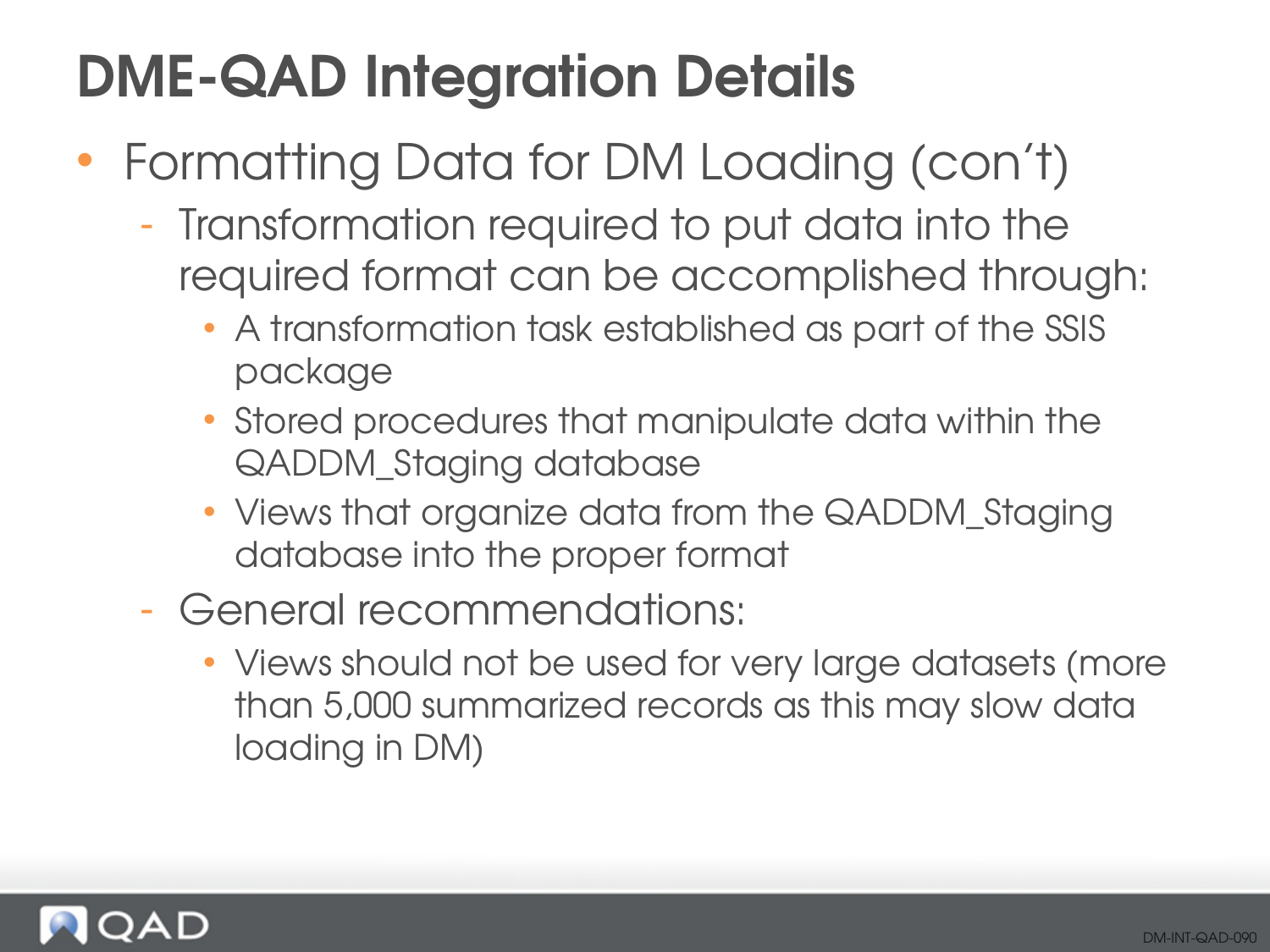

# DME-QAD Integration Details
Formatting Data for DM Loading (con’t)
Transformation required to put data into the required format can be accomplished through:
A transformation task established as part of the SSIS package
Stored procedures that manipulate data within the QADDM_Staging database
Views that organize data from the QADDM_Staging database into the proper format
General recommendations:
Views should not be used for very large datasets (more than 5,000 summarized records as this may slow data loading in DM)

DM-INT-QAD-090